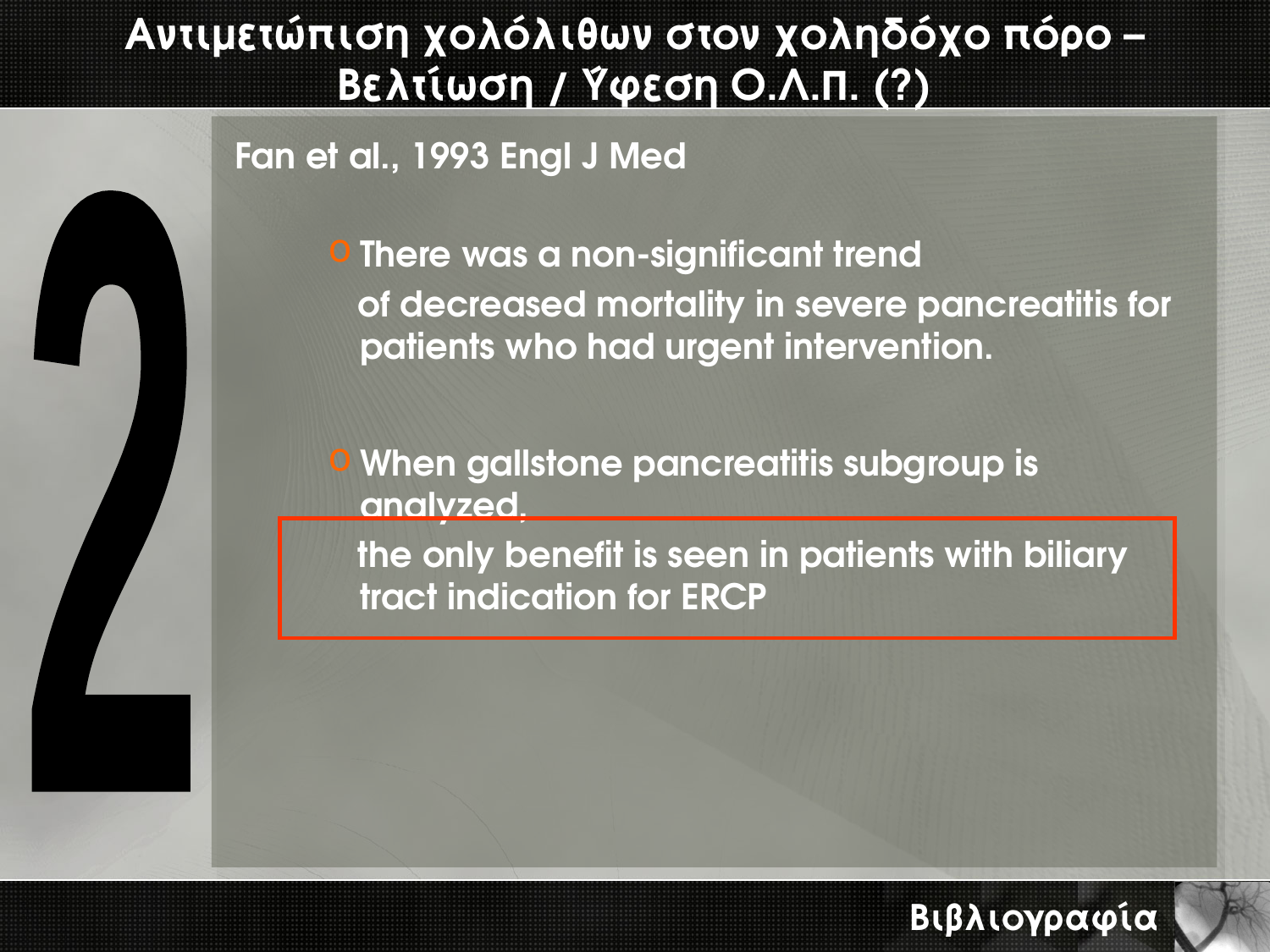

# Αντιμετώπιση χολόλιθων στον χοληδόχο πόρο – Βελτίωση / Ύφεση Ο.Λ.Π. (?)
Fan et al., 1993 Engl J Med

There was a non-significant trend
   of decreased mortality in severe pancreatitis for patients who had urgent intervention.

When gallstone pancreatitis subgroup is analyzed,
   the only benefit is seen in patients with biliary tract indication for ERCP
2

Βιβλιογραφία